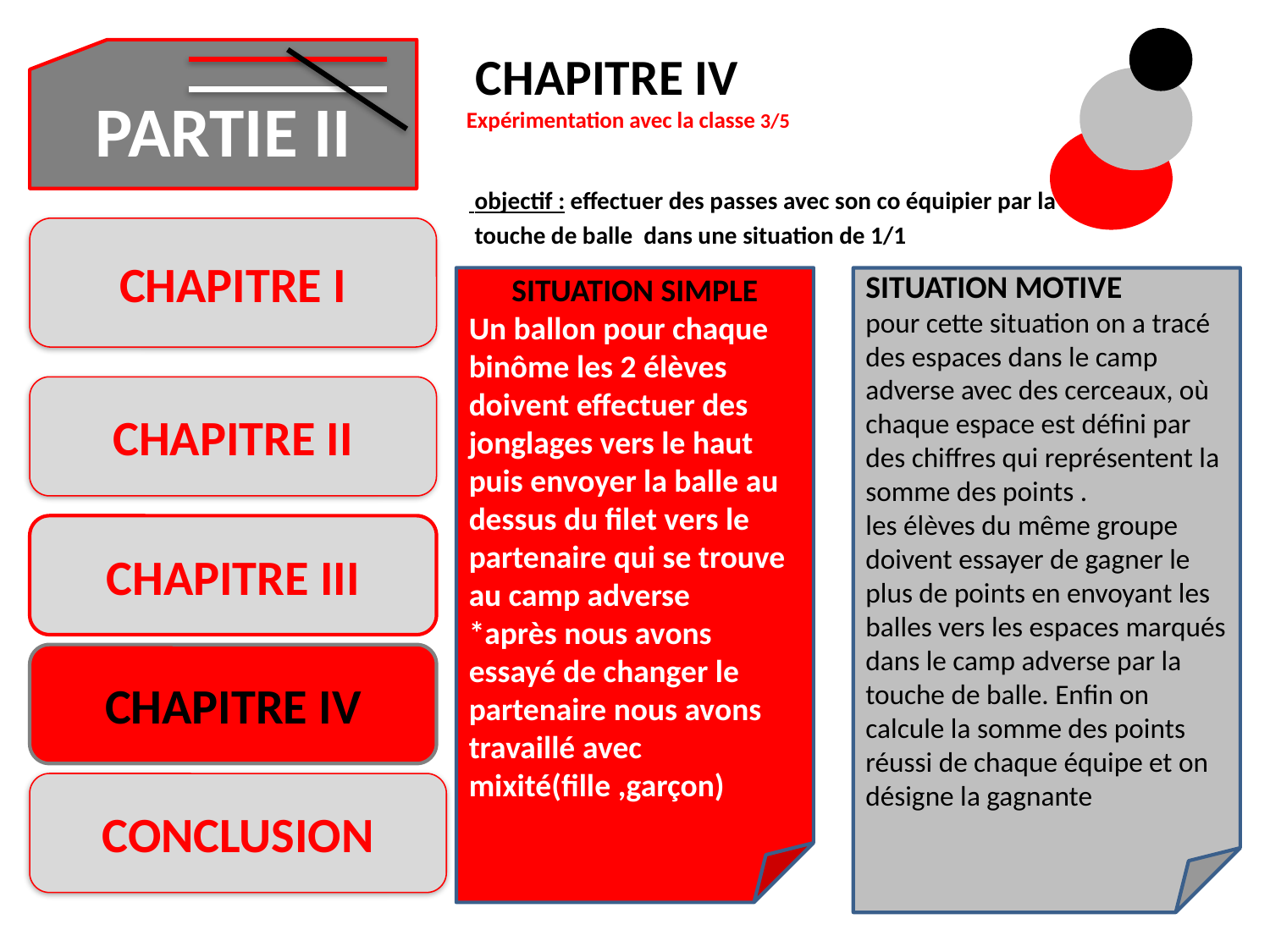

# CHAPITRE IV Expérimentation avec la classe 3/5
PARTIE II

 objectif : effectuer des passes avec son co équipier par la
 touche de balle  dans une situation de 1/1
CHAPITRE I
SITUATION SIMPLE
Un ballon pour chaque binôme les 2 élèves doivent effectuer des jonglages vers le haut puis envoyer la balle au dessus du filet vers le partenaire qui se trouve au camp adverse
*après nous avons essayé de changer le partenaire nous avons travaillé avec mixité(fille ,garçon)

SITUATION MOTIVE
pour cette situation on a tracé des espaces dans le camp adverse avec des cerceaux, où chaque espace est défini par des chiffres qui représentent la somme des points .
les élèves du même groupe doivent essayer de gagner le plus de points en envoyant les balles vers les espaces marqués dans le camp adverse par la touche de balle. Enfin on calcule la somme des points réussi de chaque équipe et on désigne la gagnante

CHAPITRE II
CHAPITRE III
CHAPITRE IV
CONCLUSION